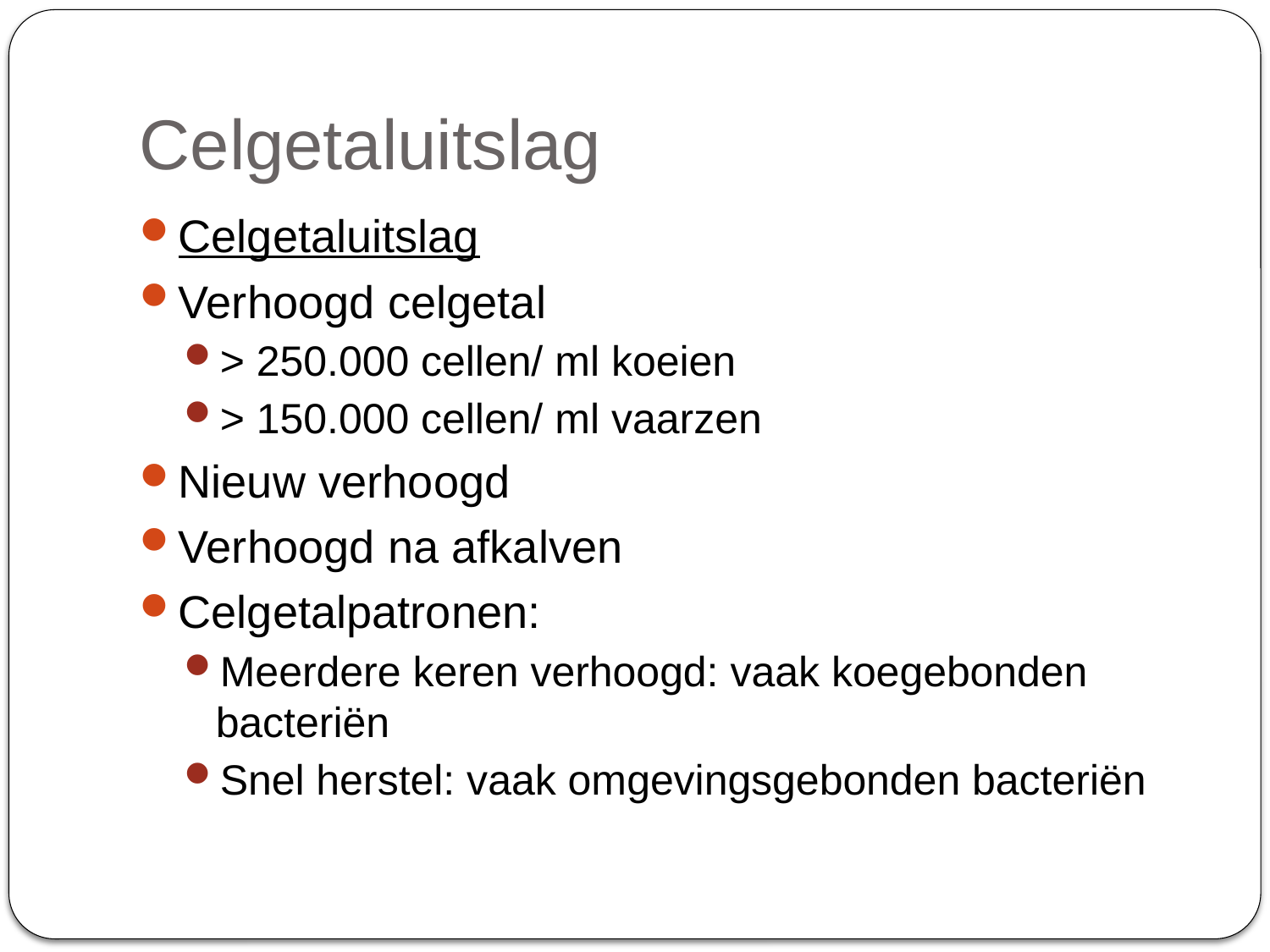

# Celgetaluitslag
Celgetaluitslag
Verhoogd celgetal
> 250.000 cellen/ ml koeien
> 150.000 cellen/ ml vaarzen
Nieuw verhoogd
Verhoogd na afkalven
Celgetalpatronen:
Meerdere keren verhoogd: vaak koegebonden bacteriën
Snel herstel: vaak omgevingsgebonden bacteriën